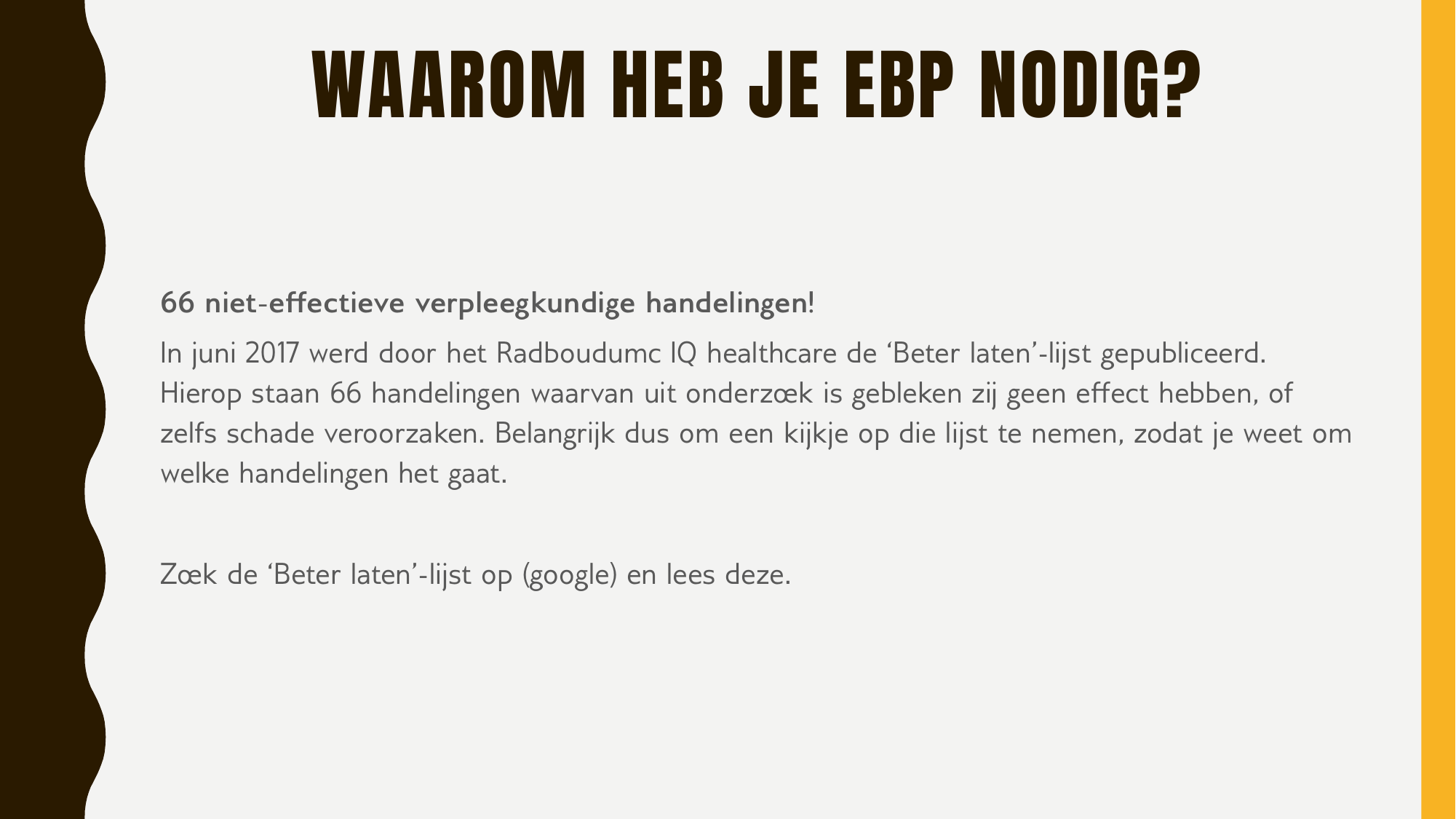

# Waarom heb je EBP nodig?
66 niet-effectieve verpleegkundige handelingen!
In juni 2017 werd door het Radboudumc IQ healthcare de ‘Beter laten’-lijst gepubliceerd. Hierop staan 66 handelingen waarvan uit onderzoek is gebleken zij geen effect hebben, of zelfs schade veroorzaken. Belangrijk dus om een kijkje op die lijst te nemen, zodat je weet om welke handelingen het gaat.

Zoek de ‘Beter laten’-lijst op (google) en lees deze.